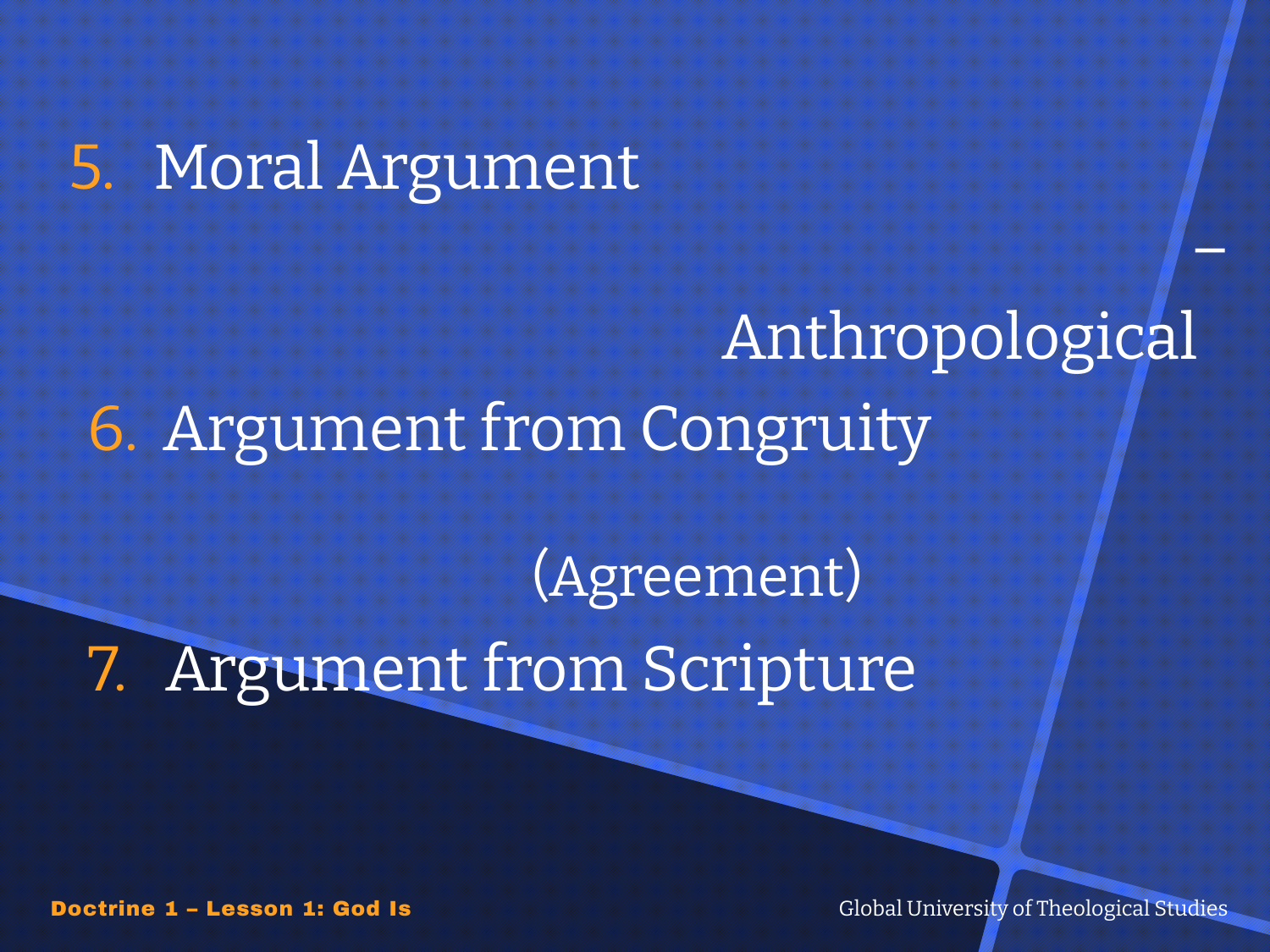

5.   Moral Argument
								– Anthropological
6.  Argument from Congruity
		     (Agreement)
7.   Argument from Scripture
Doctrine 1 – Lesson 1: God Is                                                      Global University of Theological Studies